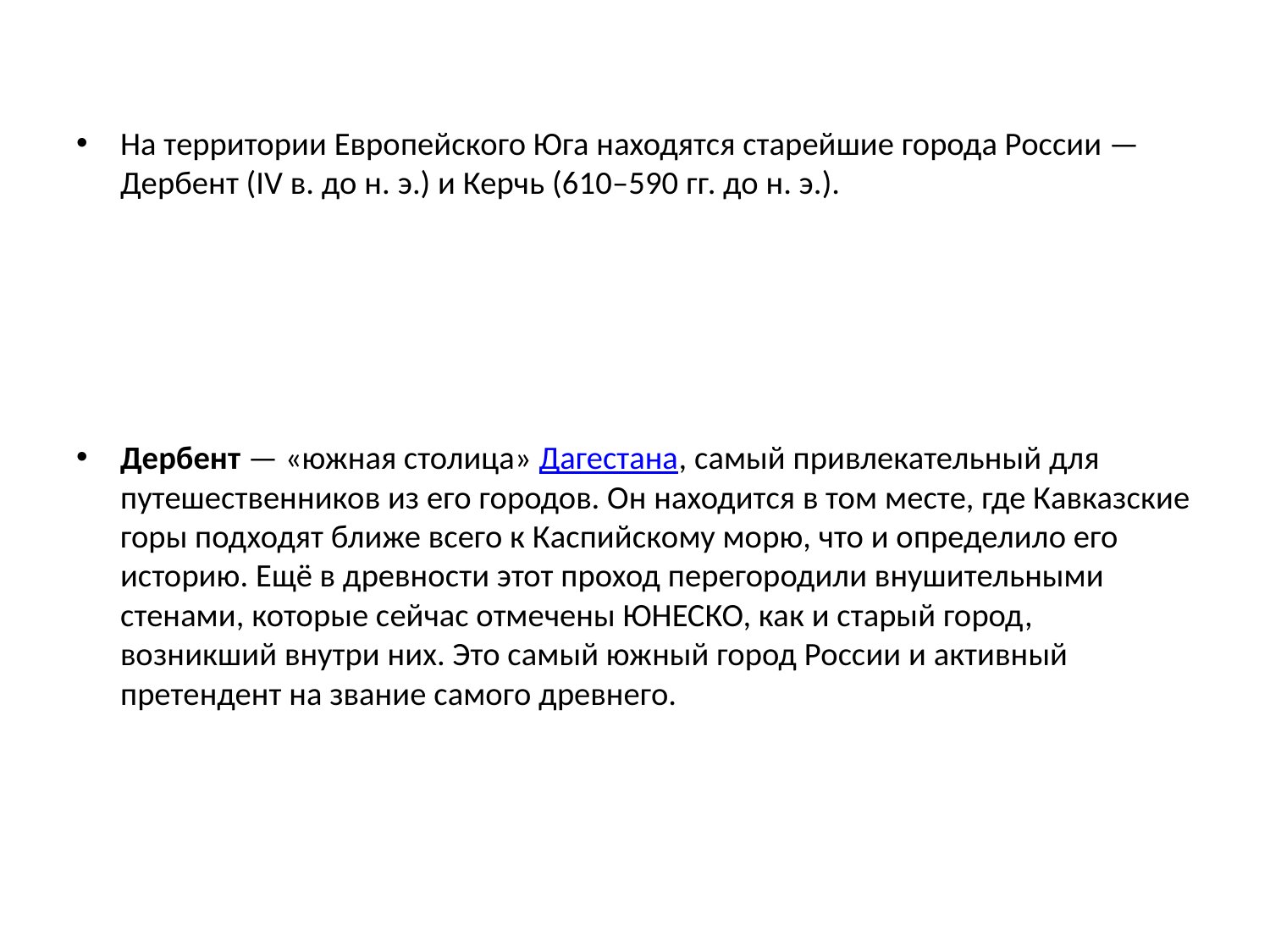

На территории Европейского Юга находятся старейшие города России — Дербент (IV в. до н. э.) и Керчь (610–590 гг. до н. э.).

Дербент — «южная столица» Дагестана, самый привлекательный для путешественников из его городов. Он находится в том месте, где Кавказские горы подходят ближе всего к Каспийскому морю, что и определило его историю. Ещё в древности этот проход перегородили внушительными стенами, которые сейчас отмечены ЮНЕСКО, как и старый город, возникший внутри них. Это самый южный город России и активный претендент на звание самого древнего.